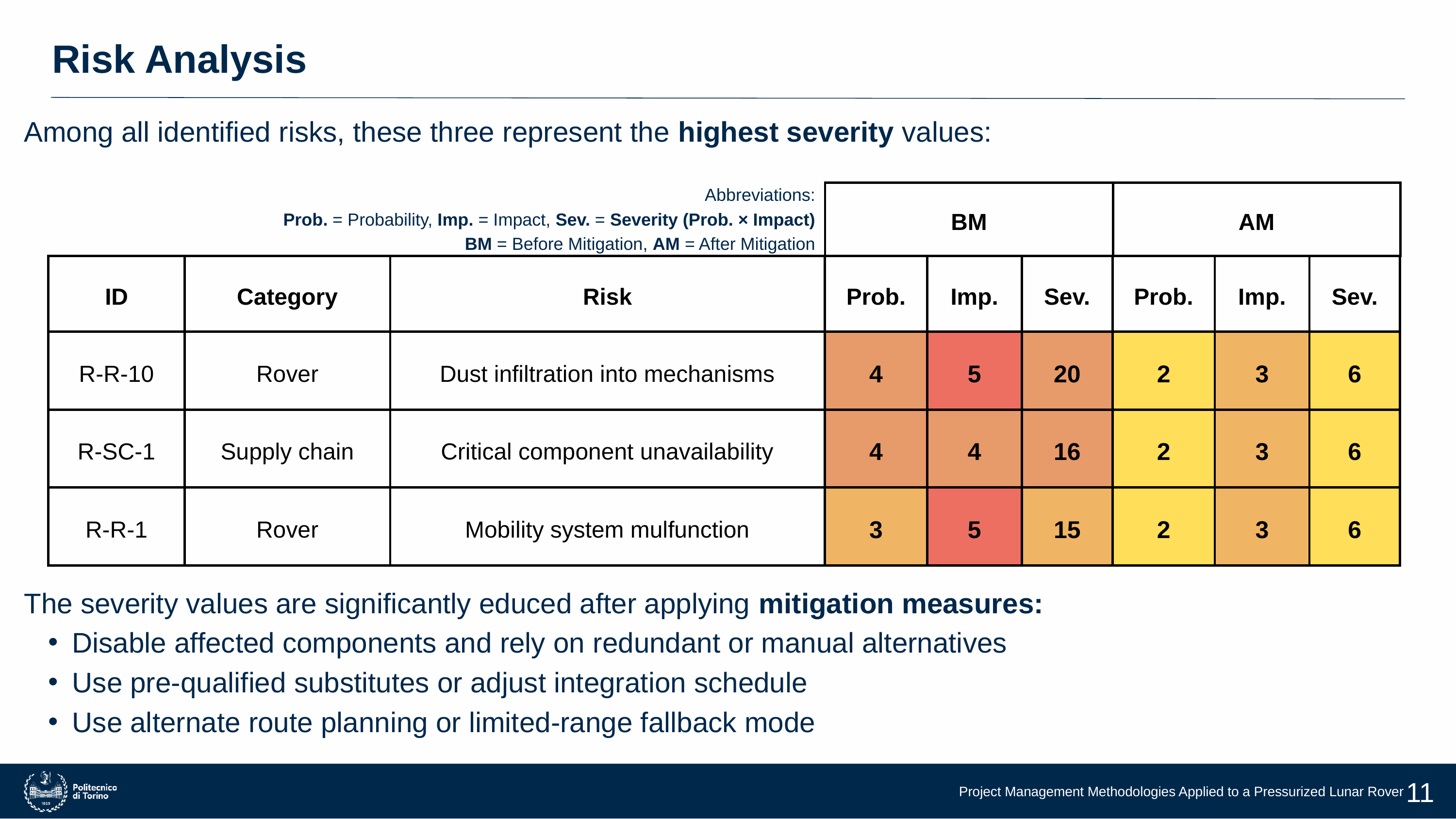

Risk Analysis

Among all identified risks, these three represent the highest severity values:
| BM |
| --- |
| AM |
| --- |
Abbreviations:
Prob. = Probability, Imp. = Impact, Sev. = Severity (Prob. × Impact)
BM = Before Mitigation, AM = After Mitigation

| ID | Category | Risk | Prob. | Imp. | Sev. | Prob. | Imp. | Sev. |
| --- | --- | --- | --- | --- | --- | --- | --- | --- |
| R-R-10 | Rover | Dust infiltration into mechanisms | 4 | 5 | 20 | 2 | 3 | 6 |
| R-SC-1 | Supply chain | Critical component unavailability | 4 | 4 | 16 | 2 | 3 | 6 |
| R-R-1 | Rover | Mobility system mulfunction | 3 | 5 | 15 | 2 | 3 | 6 |
The severity values are significantly educed after applying mitigation measures:
Disable affected components and rely on redundant or manual alternatives
Use pre-qualified substitutes or adjust integration schedule
Use alternate route planning or limited-range fallback mode

11

Project Management Methodologies Applied to a Pressurized Lunar Rover